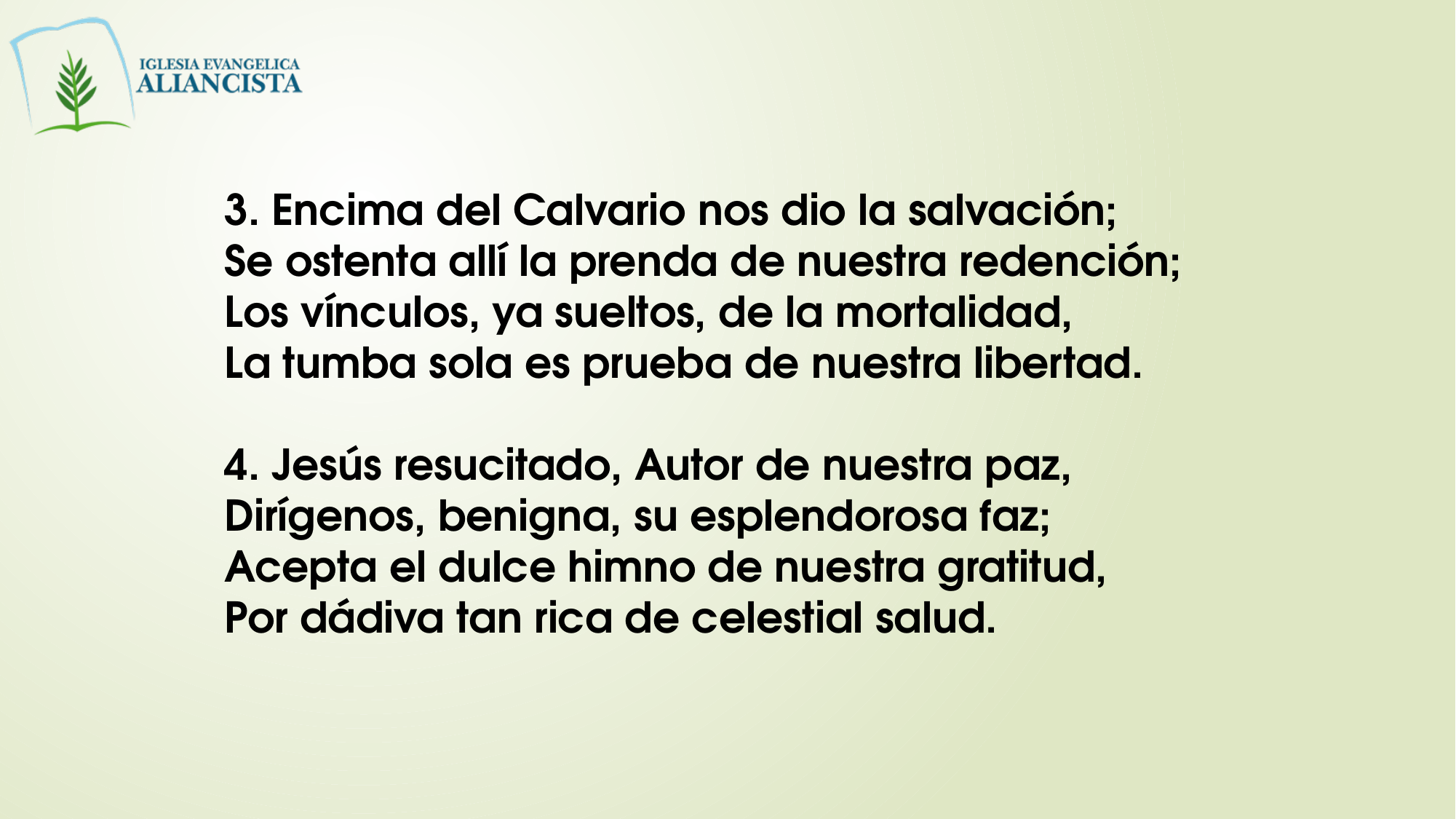

3. Encima del Calvario nos dio la salvación;
Se ostenta allí la prenda de nuestra redención;
Los vínculos, ya sueltos, de la mortalidad,
La tumba sola es prueba de nuestra libertad.

4. Jesús resucitado, Autor de nuestra paz,
Dirígenos, benigna, su esplendorosa faz;
Acepta el dulce himno de nuestra gratitud,
Por dádiva tan rica de celestial salud.